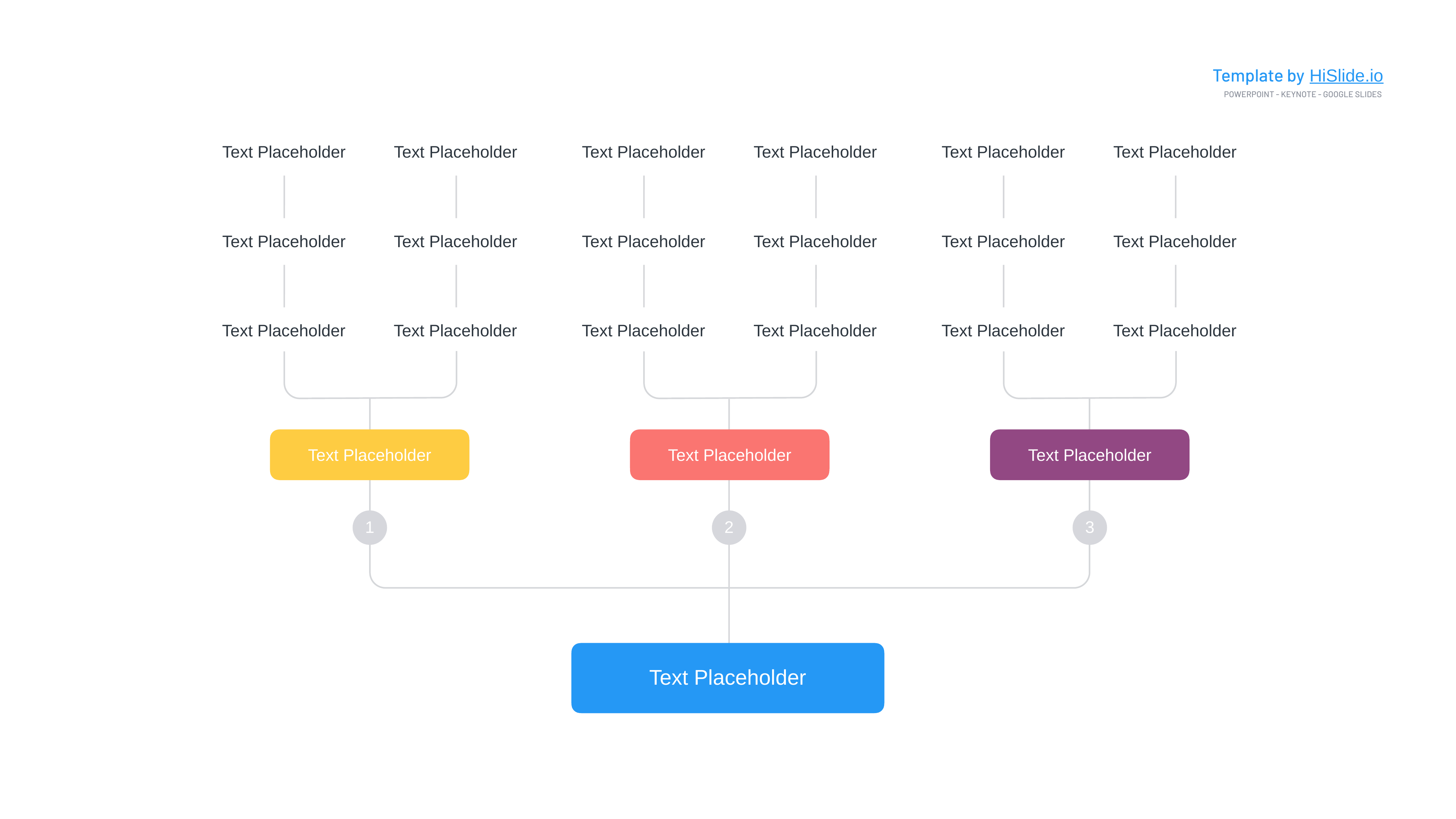

Template by HiSlide.io
PowerPoint - Keynote - Google Slides
Text Placeholder
Text Placeholder
Text Placeholder
Text Placeholder
Text Placeholder
Text Placeholder

Text Placeholder
Text Placeholder
Text Placeholder
Text Placeholder
Text Placeholder
Text Placeholder

Text Placeholder
Text Placeholder
Text Placeholder
Text Placeholder
Text Placeholder
Text Placeholder

Text Placeholder
Text Placeholder
Text Placeholder

1
2
3

Text Placeholder